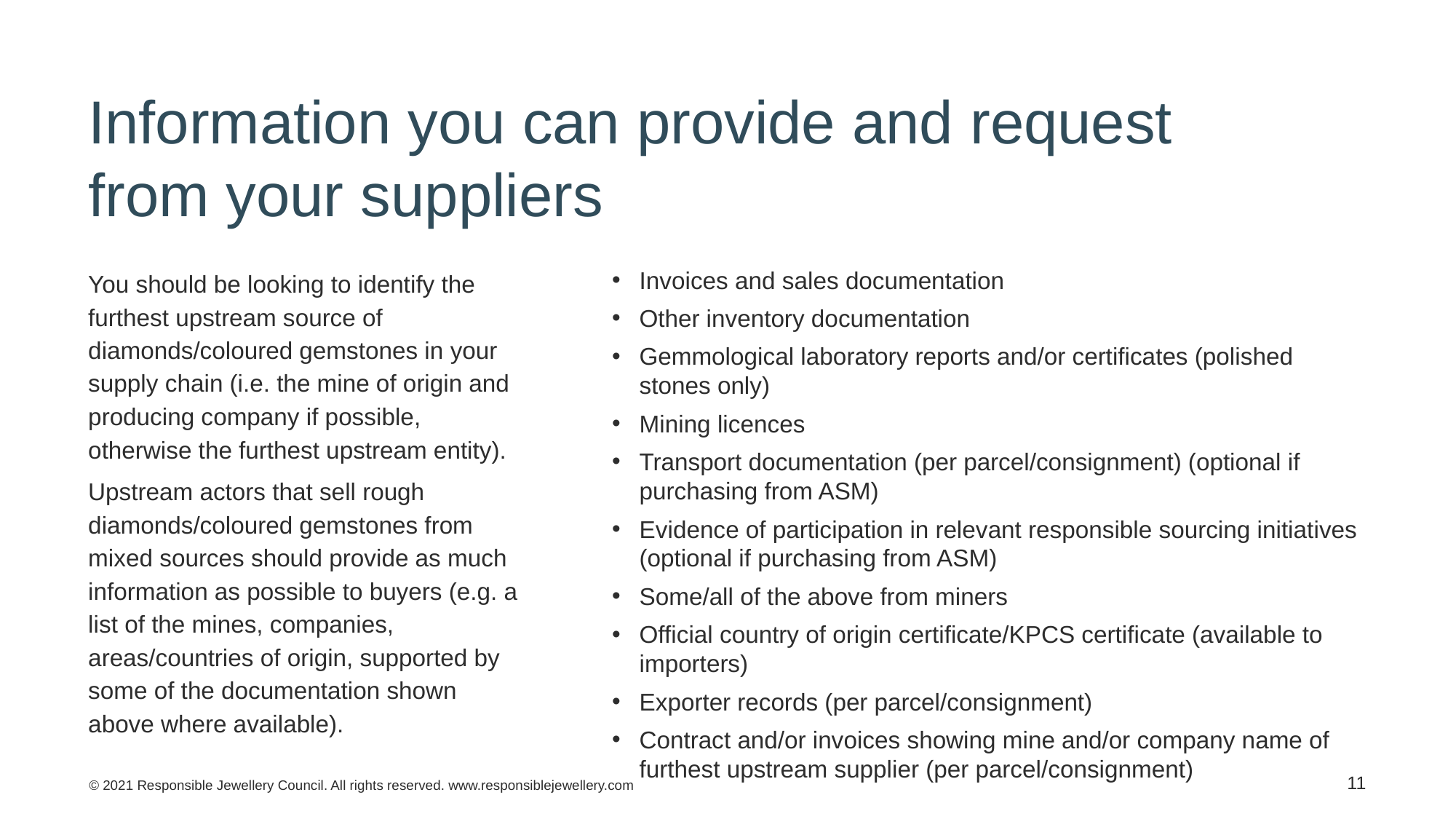

# Information you can provide and request from your suppliers
You should be looking to identify the furthest upstream source of diamonds/coloured gemstones in your supply chain (i.e. the mine of origin and producing company if possible, otherwise the furthest upstream entity).
Upstream actors that sell rough diamonds/coloured gemstones from mixed sources should provide as much information as possible to buyers (e.g. a list of the mines, companies, areas/countries of origin, supported by some of the documentation shown above where available).
Invoices and sales documentation
Other inventory documentation
Gemmological laboratory reports and/or certificates (polished stones only)
Mining licences
Transport documentation (per parcel/consignment) (optional if purchasing from ASM)
Evidence of participation in relevant responsible sourcing initiatives (optional if purchasing from ASM)
Some/all of the above from miners
Official country of origin certificate/KPCS certificate (available to importers)
Exporter records (per parcel/consignment)
Contract and/or invoices showing mine and/or company name of furthest upstream supplier (per parcel/consignment)
11